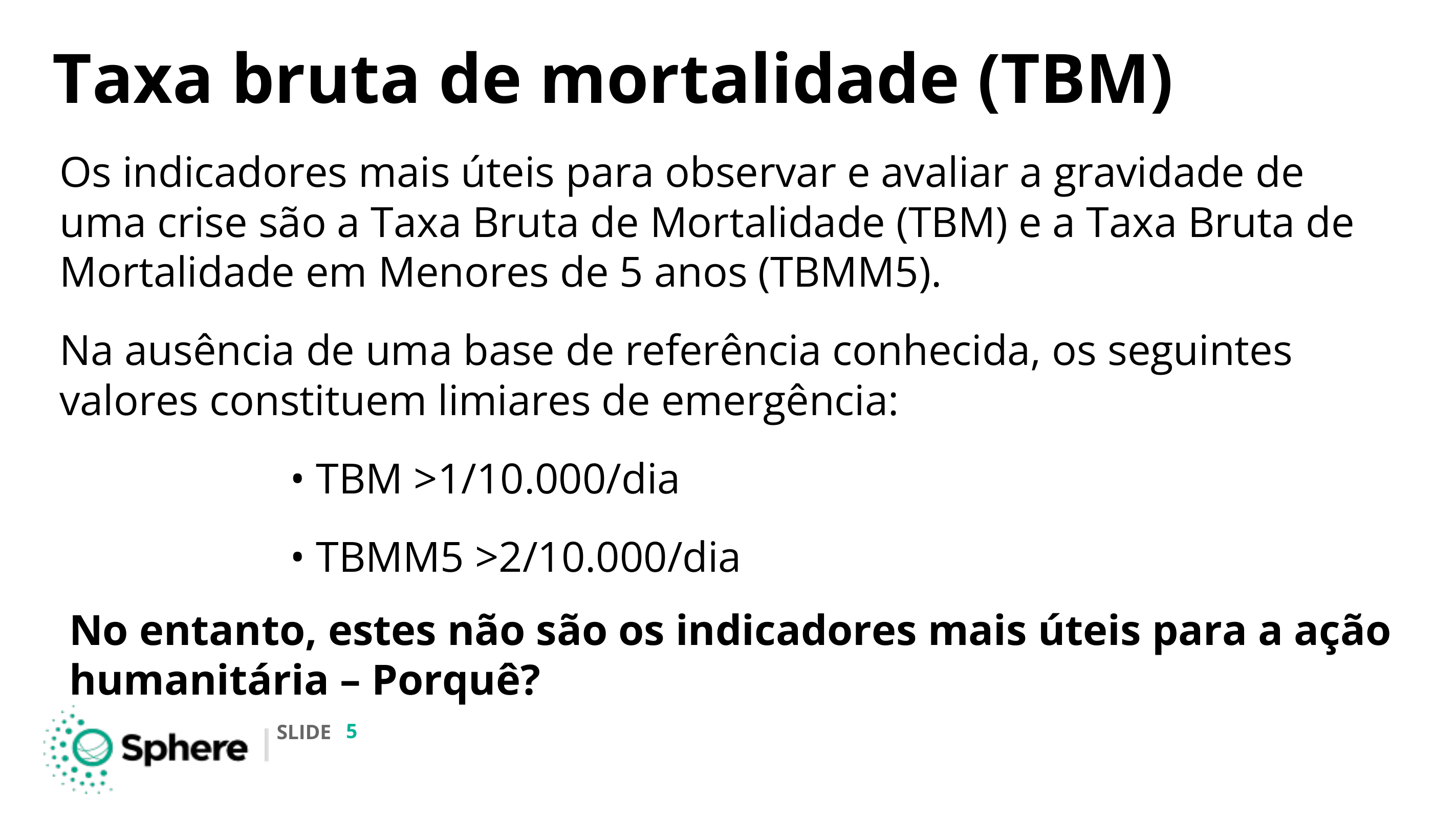

# Taxa bruta de mortalidade (TBM)
Os indicadores mais úteis para observar e avaliar a gravidade de uma crise são a Taxa Bruta de Mortalidade (TBM) e a Taxa Bruta de Mortalidade em Menores de 5 anos (TBMM5).
Na ausência de uma base de referência conhecida, os seguintes valores constituem limiares de emergência:
			• TBM >1/10.000/dia
			• TBMM5 >2/10.000/dia

No entanto, estes não são os indicadores mais úteis para a ação humanitária – Porquê?
5